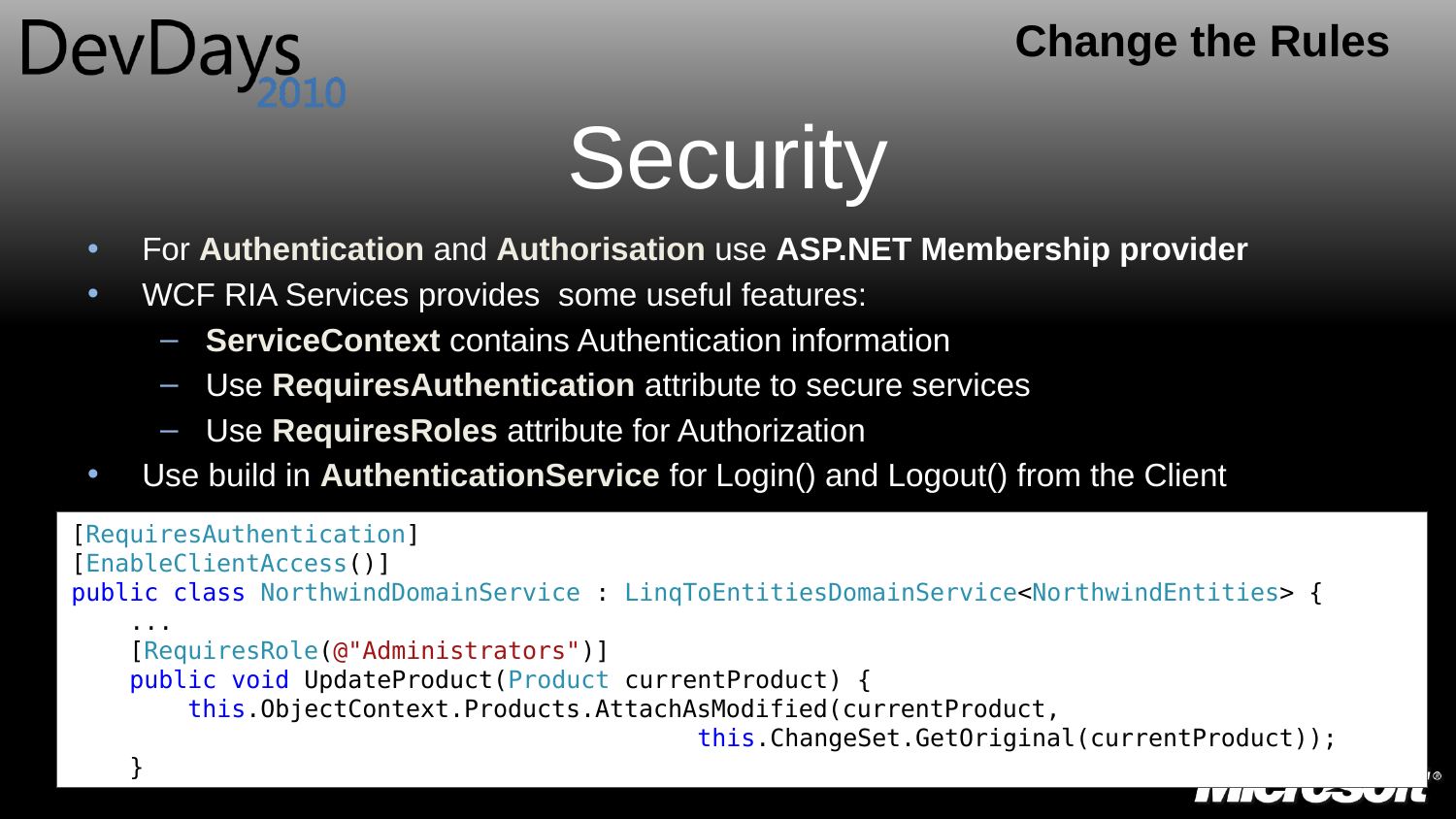

# Security
For Authentication and Authorisation use ASP.NET Membership provider
WCF RIA Services provides  some useful features:
ServiceContext contains Authentication information
Use RequiresAuthentication attribute to secure services
Use RequiresRoles attribute for Authorization
Use build in AuthenticationService for Login() and Logout() from the Client

[RequiresAuthentication]
[EnableClientAccess()]
public class NorthwindDomainService : LinqToEntitiesDomainService<NorthwindEntities> {
    ...
    [RequiresRole(@"Administrators")]
    public void UpdateProduct(Product currentProduct) {
        this.ObjectContext.Products.AttachAsModified(currentProduct,
                                           this.ChangeSet.GetOriginal(currentProduct));
    }